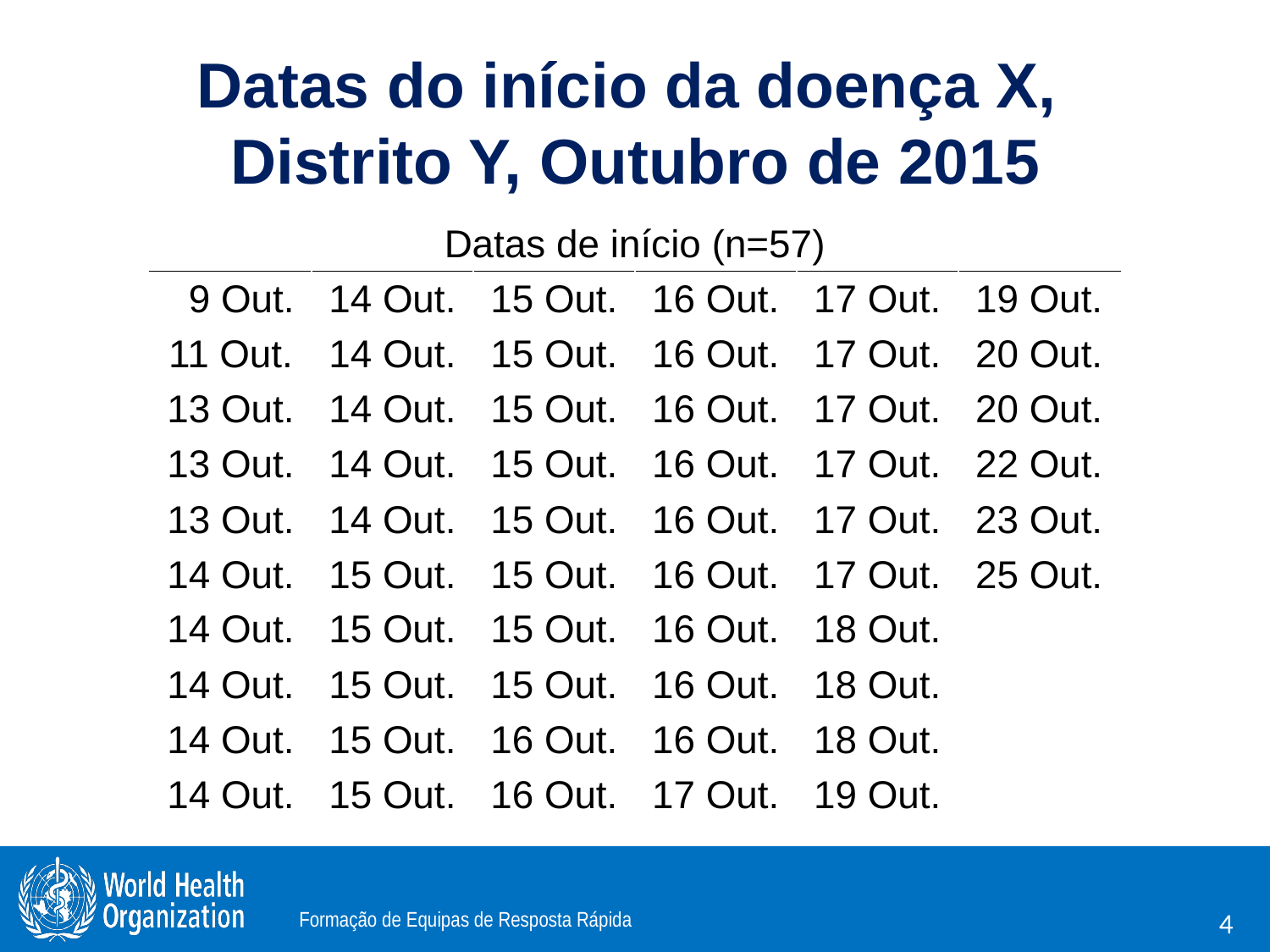

Datas do início da doença X,
Distrito Y, Outubro de 2015
| Datas de início (n=57) |  |  |  |  |  |
| --- | --- | --- | --- | --- | --- |
| 9 Out. | 14 Out. | 15 Out. | 16 Out. | 17 Out. | 19 Out. |
| 11 Out. | 14 Out. | 15 Out. | 16 Out. | 17 Out. | 20 Out. |
| 13 Out. | 14 Out. | 15 Out. | 16 Out. | 17 Out. | 20 Out. |
| 13 Out. | 14 Out. | 15 Out. | 16 Out. | 17 Out. | 22 Out. |
| 13 Out. | 14 Out. | 15 Out. | 16 Out. | 17 Out. | 23 Out. |
| 14 Out. | 15 Out. | 15 Out. | 16 Out. | 17 Out. | 25 Out. |
| 14 Out. | 15 Out. | 15 Out. | 16 Out. | 18 Out. |  |
| 14 Out. | 15 Out. | 15 Out. | 16 Out. | 18 Out. |  |
| 14 Out. | 15 Out. | 16 Out. | 16 Out. | 18 Out. |  |
| 14 Out. | 15 Out. | 16 Out. | 17 Out. | 19 Out. |  |